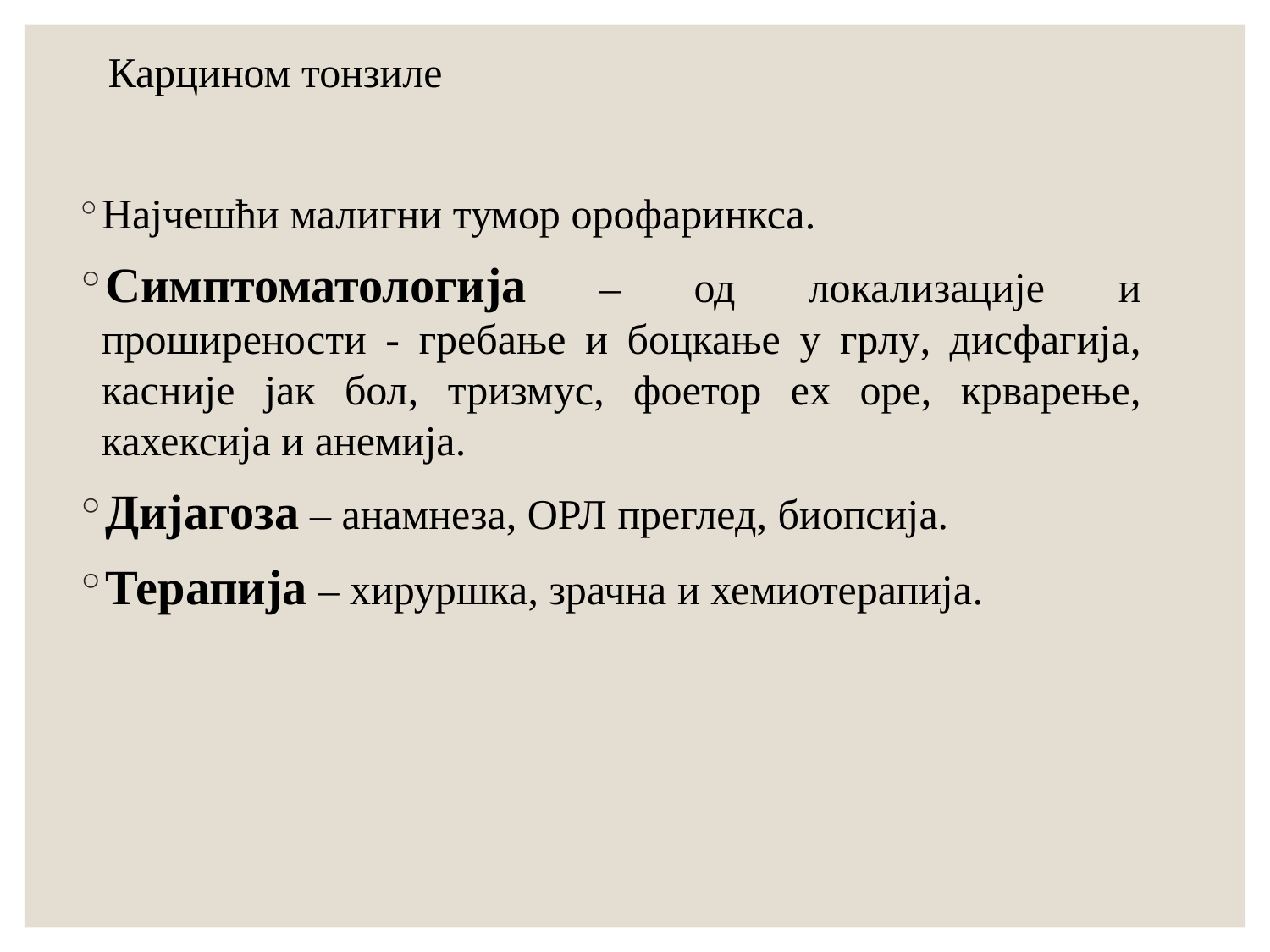

# Карцином тонзиле
Најчешћи малигни тумор орофаринкса.
Симптоматологија – од локализације и проширености - гребање и боцкање у грлу, дисфагија, касније јак бол, тризмус, фоетор еx оре, крварење, кахексија и анемија.
Дијагоза – анамнеза, ОРЛ преглед, биопсија.
Терапија – хируршка, зрачна и хемиотерапија.